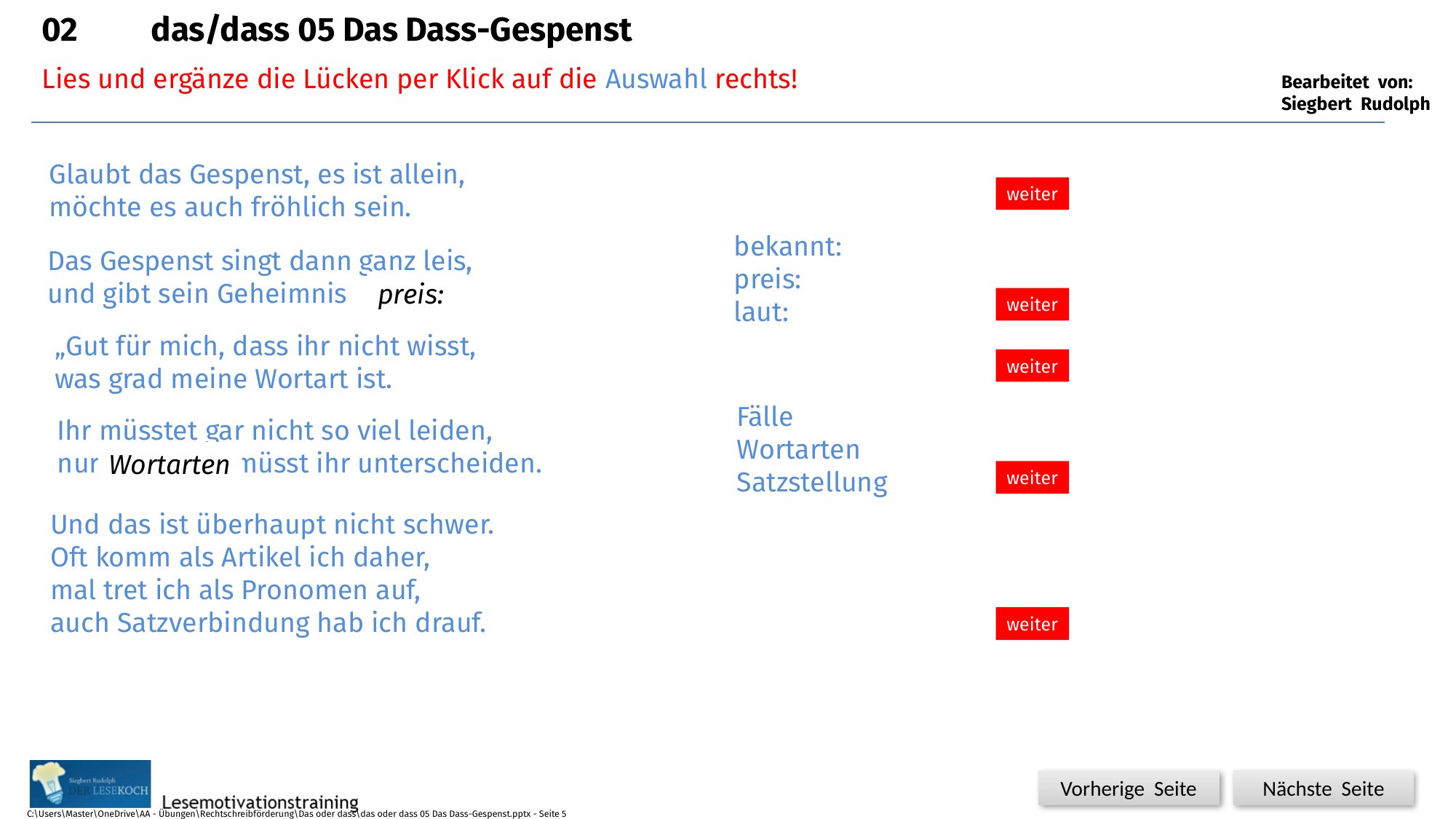

02 	das/dass 05 Das Dass-Gespenst
Lies und ergänze die Lücken per Klick auf die Auswahl rechts!
Glaubt das Gespenst, es ist allein,
möchte es auch fröhlich sein.

weiter
bekannt:
preis:
laut:
Das Gespenst singt dann ganz leis,
und gibt sein Geheimnis    …..   :

preis:

weiter
„Gut für mich, dass ihr nicht wisst,
was grad meine Wortart ist.

weiter
Fälle
Wortarten
Satzstellung
Ihr müsstet gar nicht so viel leiden,
nur     …..         müsst ihr unterscheiden.

Wortarten

weiter
Und das ist überhaupt nicht schwer.
Oft komm als Artikel ich daher,
mal tret ich als Pronomen auf,
auch Satzverbindung hab ich drauf.

weiter
C:\Users\Master\OneDrive\AA - Übungen\Rechtschreibförderung\Das oder dass\das oder dass 05 Das Dass-Gespenst.pptx - Seite 5